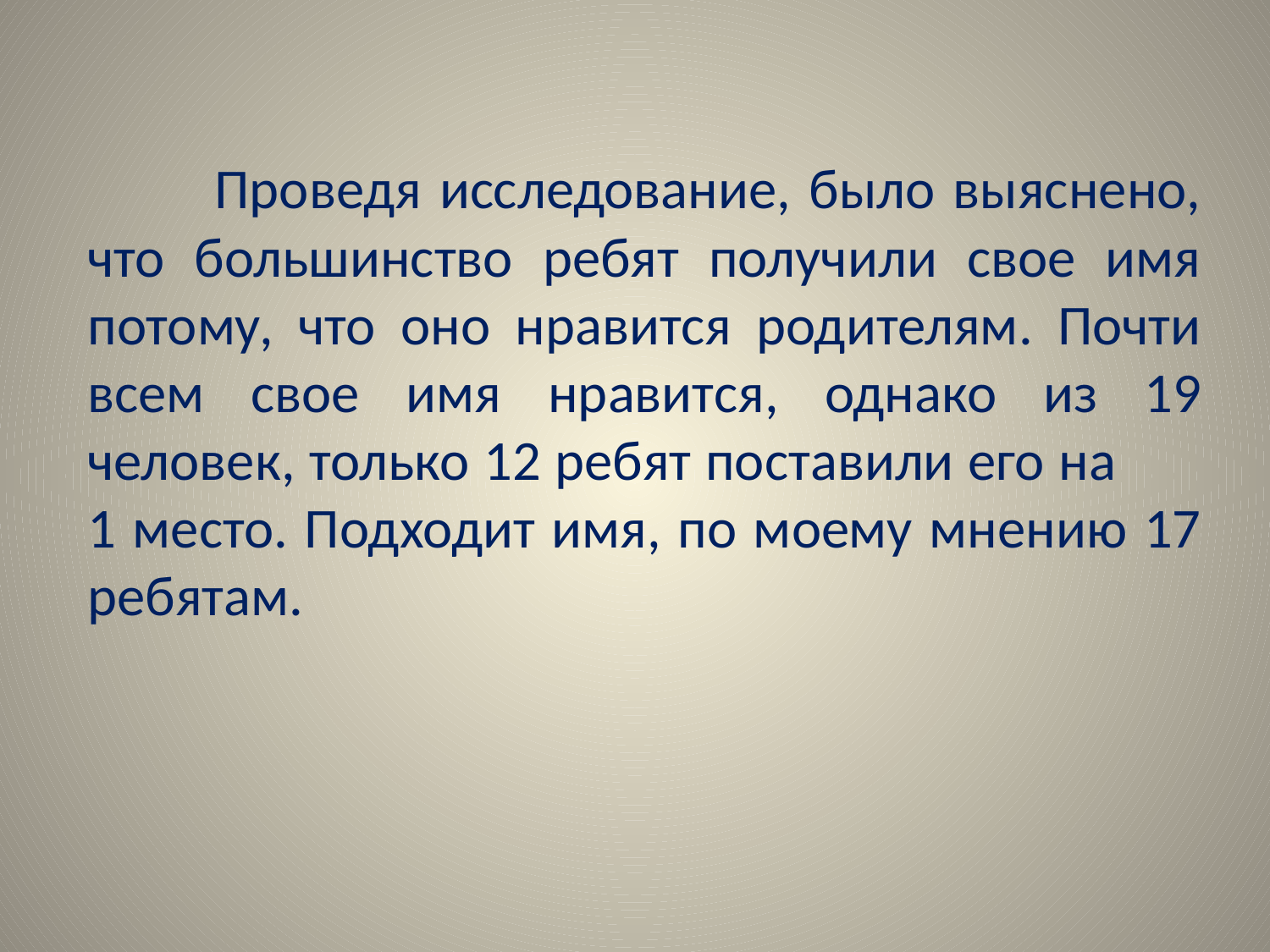

Проведя исследование, было выяснено, что большинство ребят получили свое имя потому, что оно нравится родителям. Почти всем свое имя нравится, однако из 19 человек, только 12 ребят поставили его на       1 место. Подходит имя, по моему мнению 17 ребятам.